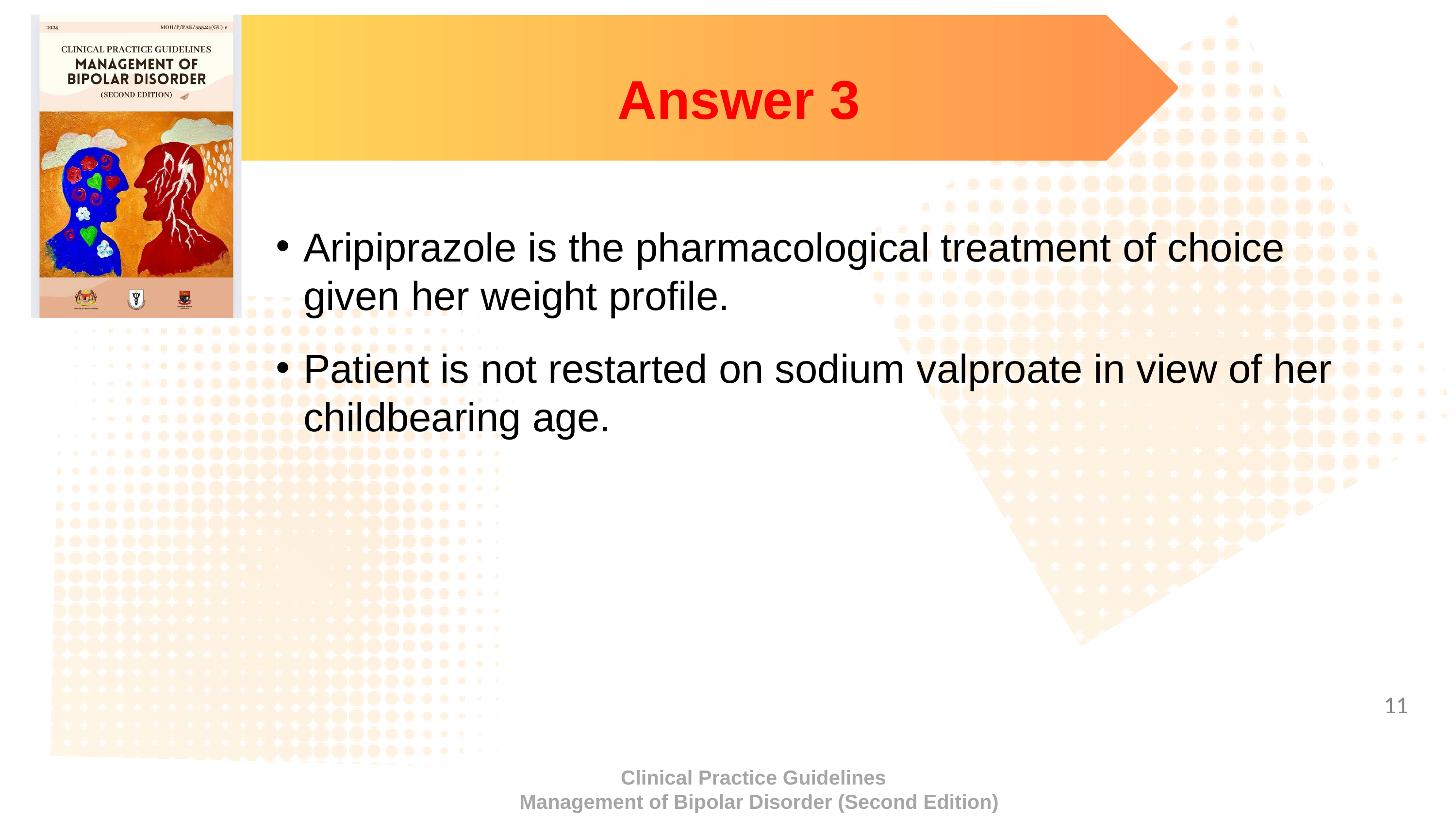

Answer 3

Aripiprazole is the pharmacological treatment of choice given her weight profile.

Patient is not restarted on sodium valproate in view of her childbearing age.

11
Clinical Practice Guidelines
 Management of Bipolar Disorder (Second Edition)